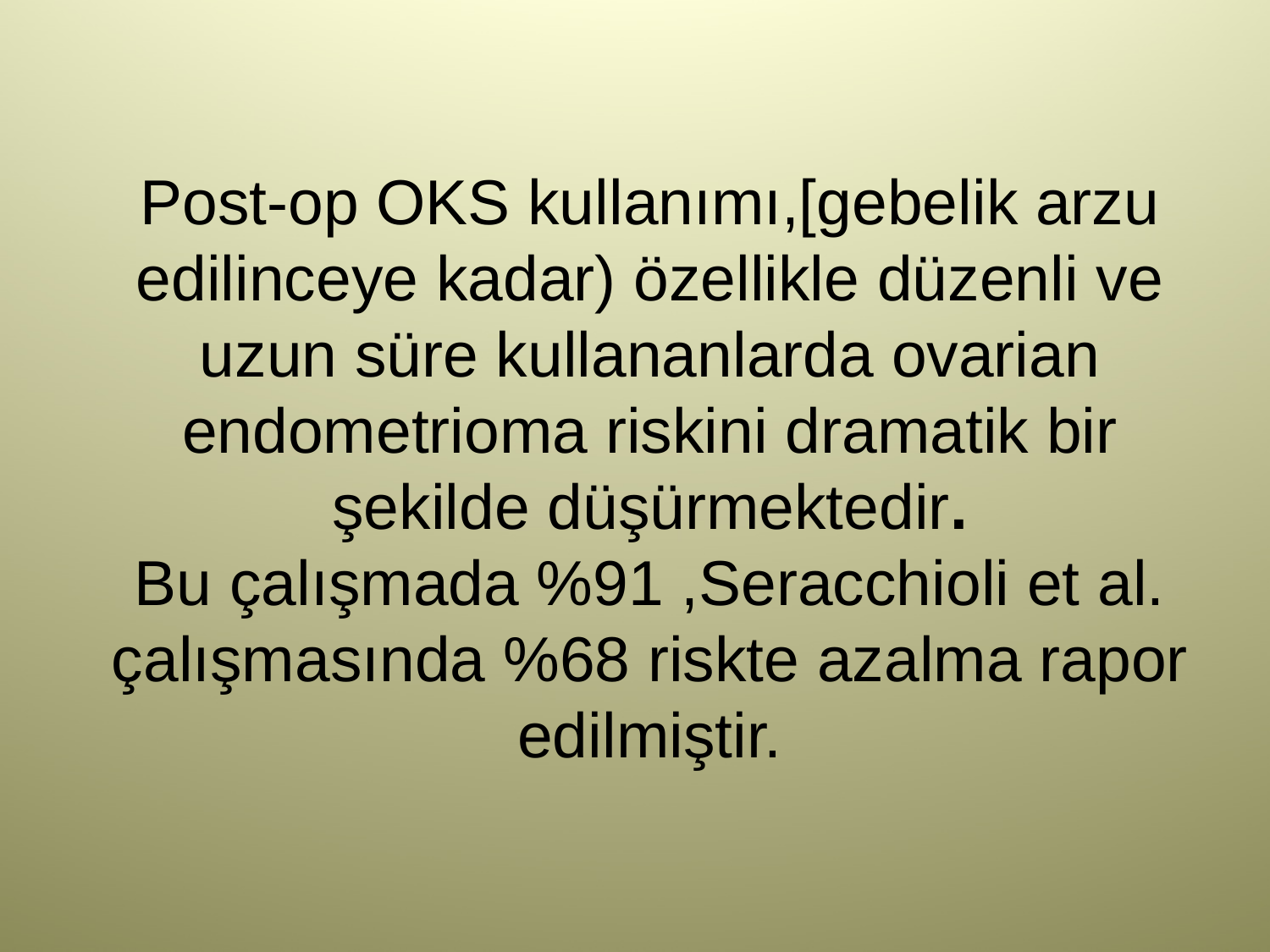

# Post-op OKS kullanımı,[gebelik arzu edilinceye kadar) özellikle düzenli ve uzun süre kullananlarda ovarian endometrioma riskini dramatik bir şekilde düşürmektedir. Bu çalışmada %91 ,Seracchioli et al. çalışmasında %68 riskte azalma rapor edilmiştir.